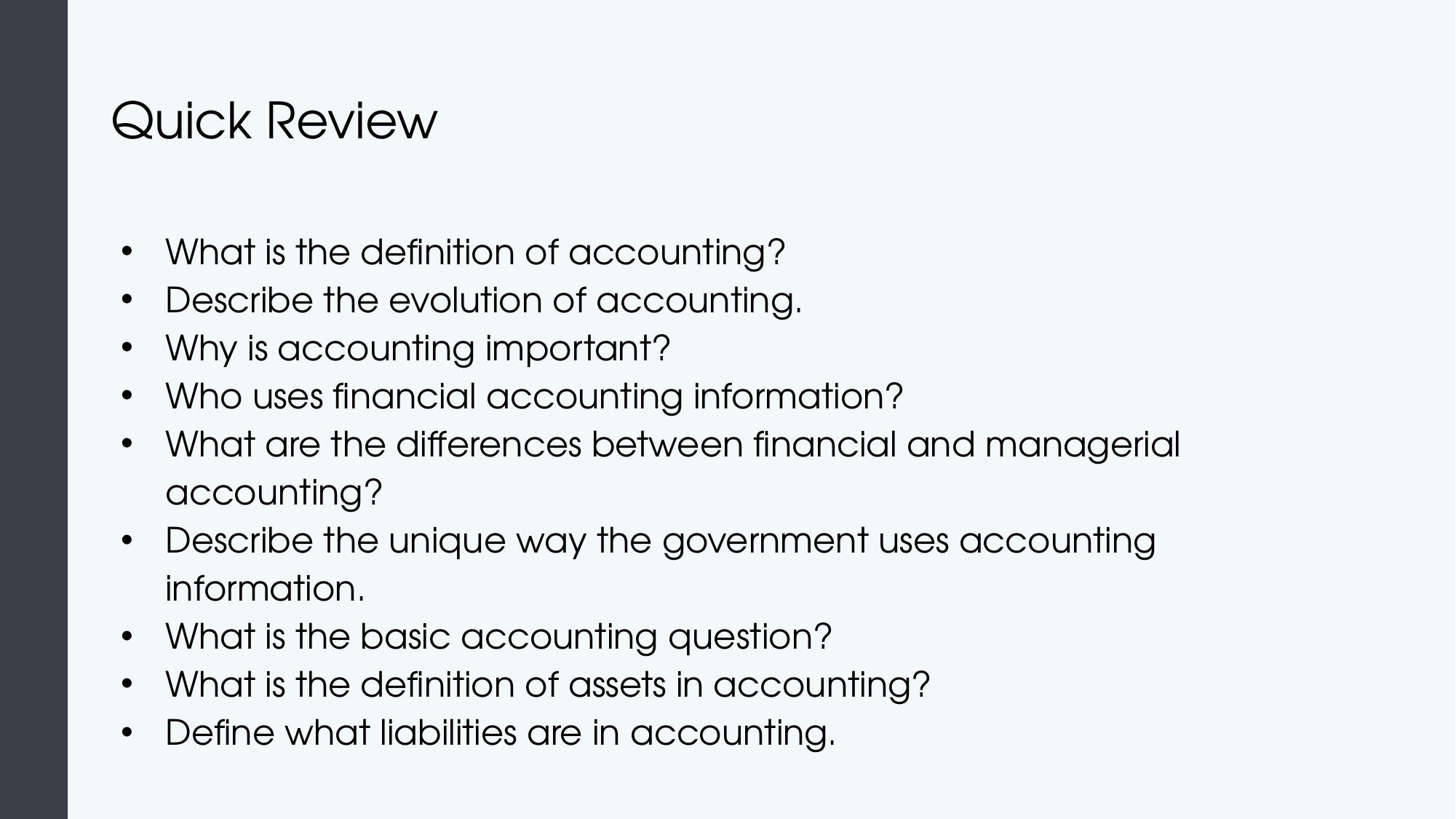

# Quick Review
What is the definition of accounting?
Describe the evolution of accounting.
Why is accounting important?
Who uses financial accounting information?
What are the differences between financial and managerial accounting?
Describe the unique way the government uses accounting information.
What is the basic accounting question?
What is the definition of assets in accounting?
Define what liabilities are in accounting.